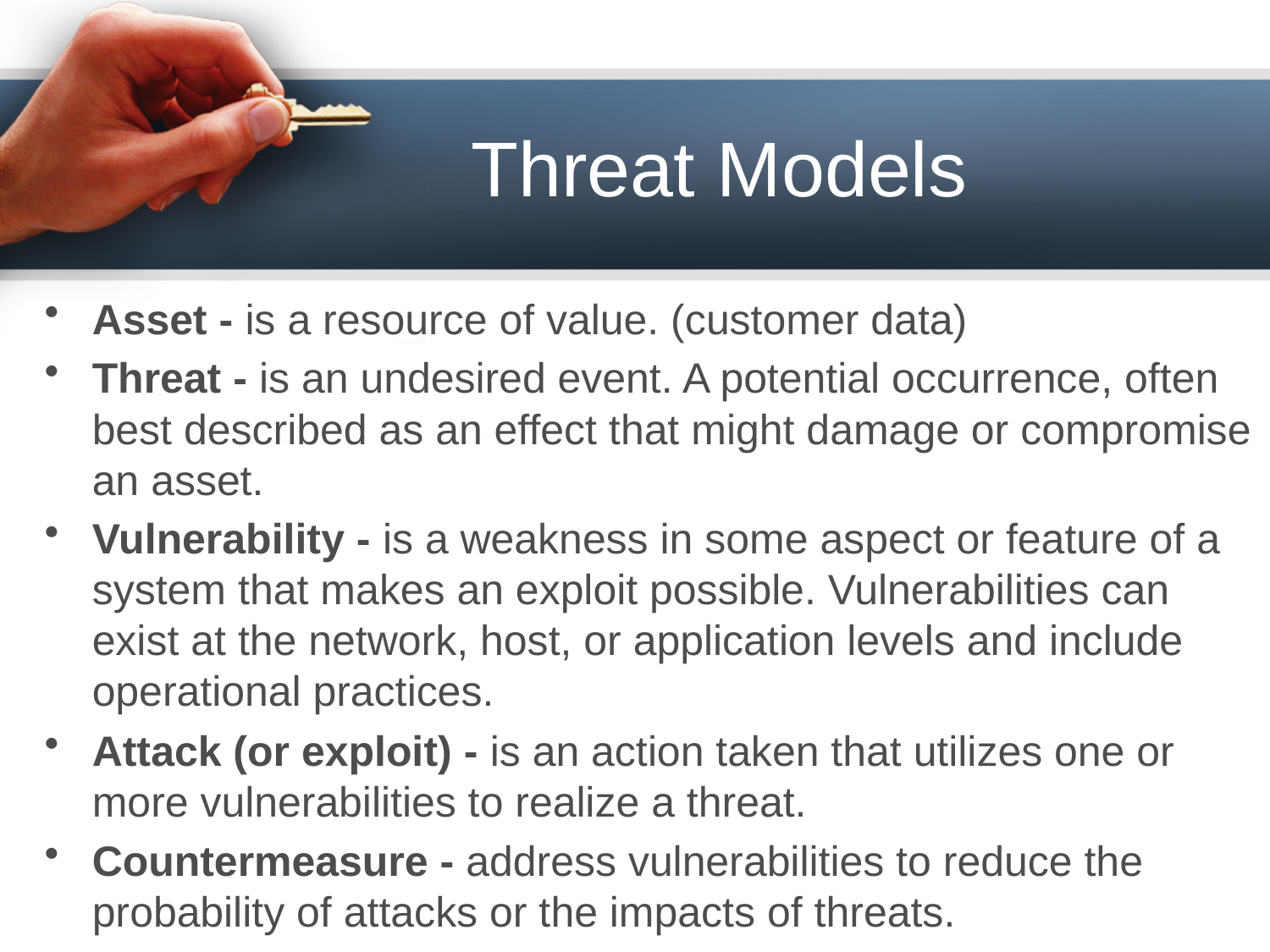

# Threat Models
Asset - is a resource of value. (customer data)
Threat - is an undesired event. A potential occurrence, often best described as an effect that might damage or compromise an asset.
Vulnerability - is a weakness in some aspect or feature of a system that makes an exploit possible. Vulnerabilities can exist at the network, host, or application levels and include operational practices.
Attack (or exploit) - is an action taken that utilizes one or more vulnerabilities to realize a threat.
Countermeasure - address vulnerabilities to reduce the probability of attacks or the impacts of threats.